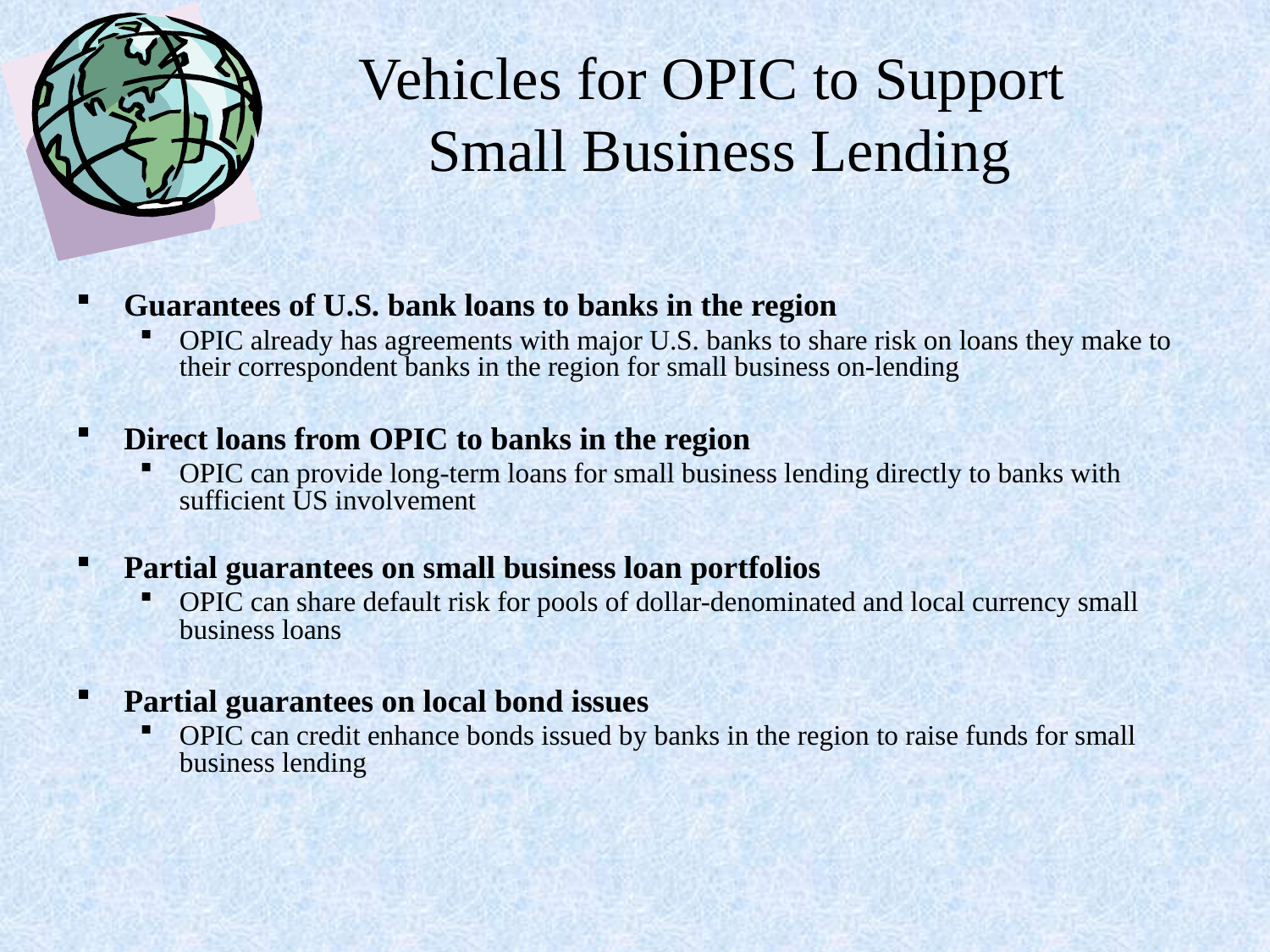

# Vehicles for OPIC to Support Small Business Lending
Guarantees of U.S. bank loans to banks in the region
OPIC already has agreements with major U.S. banks to share risk on loans they make to their correspondent banks in the region for small business on-lending

Direct loans from OPIC to banks in the region
OPIC can provide long-term loans for small business lending directly to banks with sufficient US involvement

Partial guarantees on small business loan portfolios
OPIC can share default risk for pools of dollar-denominated and local currency small business loans

Partial guarantees on local bond issues
OPIC can credit enhance bonds issued by banks in the region to raise funds for small business lending